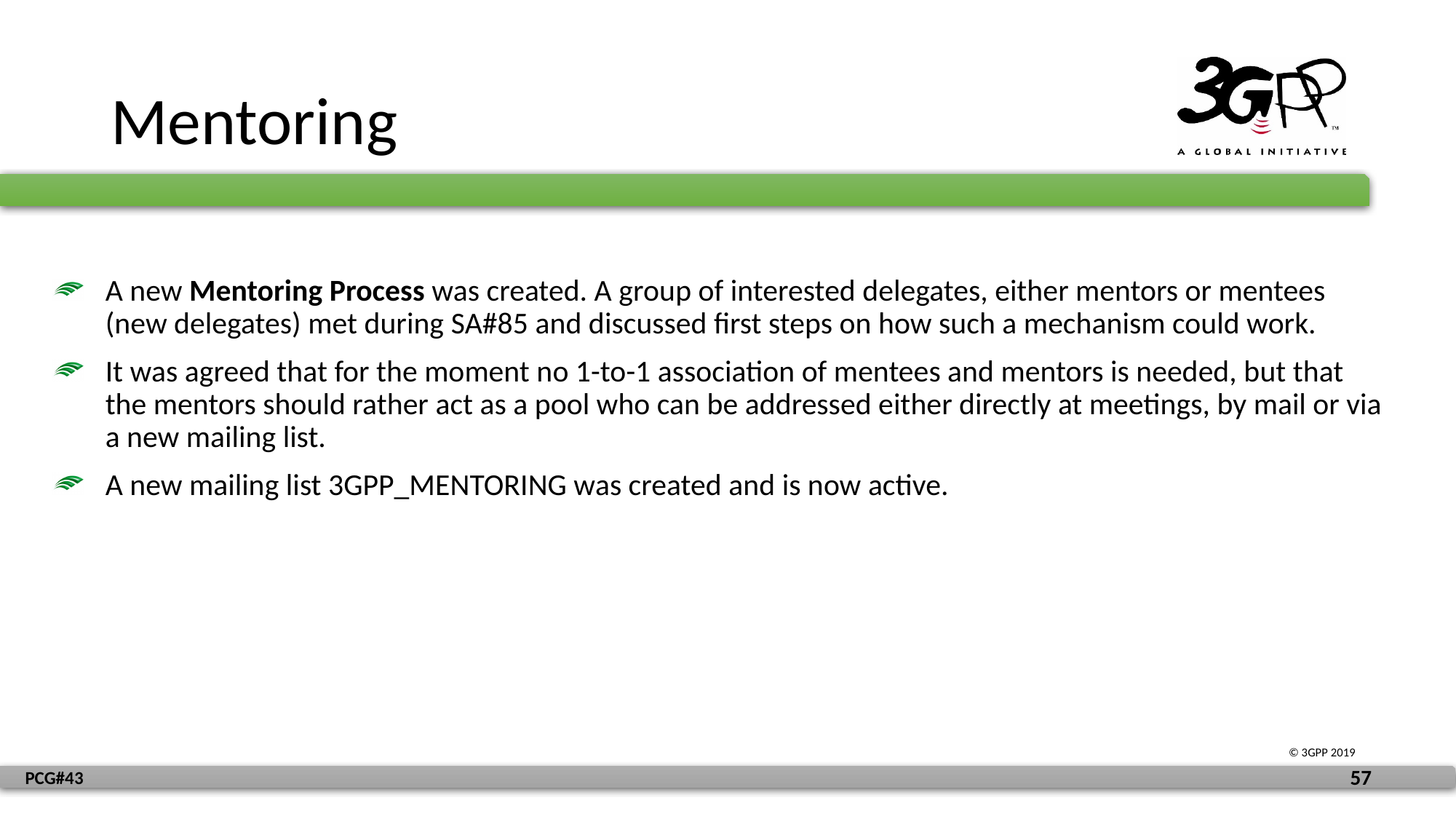

# Mentoring

A new Mentoring Process was created. A group of interested delegates, either mentors or mentees (new delegates) met during SA#85 and discussed first steps on how such a mechanism could work.
It was agreed that for the moment no 1-to-1 association of mentees and mentors is needed, but that the mentors should rather act as a pool who can be addressed either directly at meetings, by mail or via a new mailing list.
A new mailing list 3GPP_MENTORING was created and is now active.